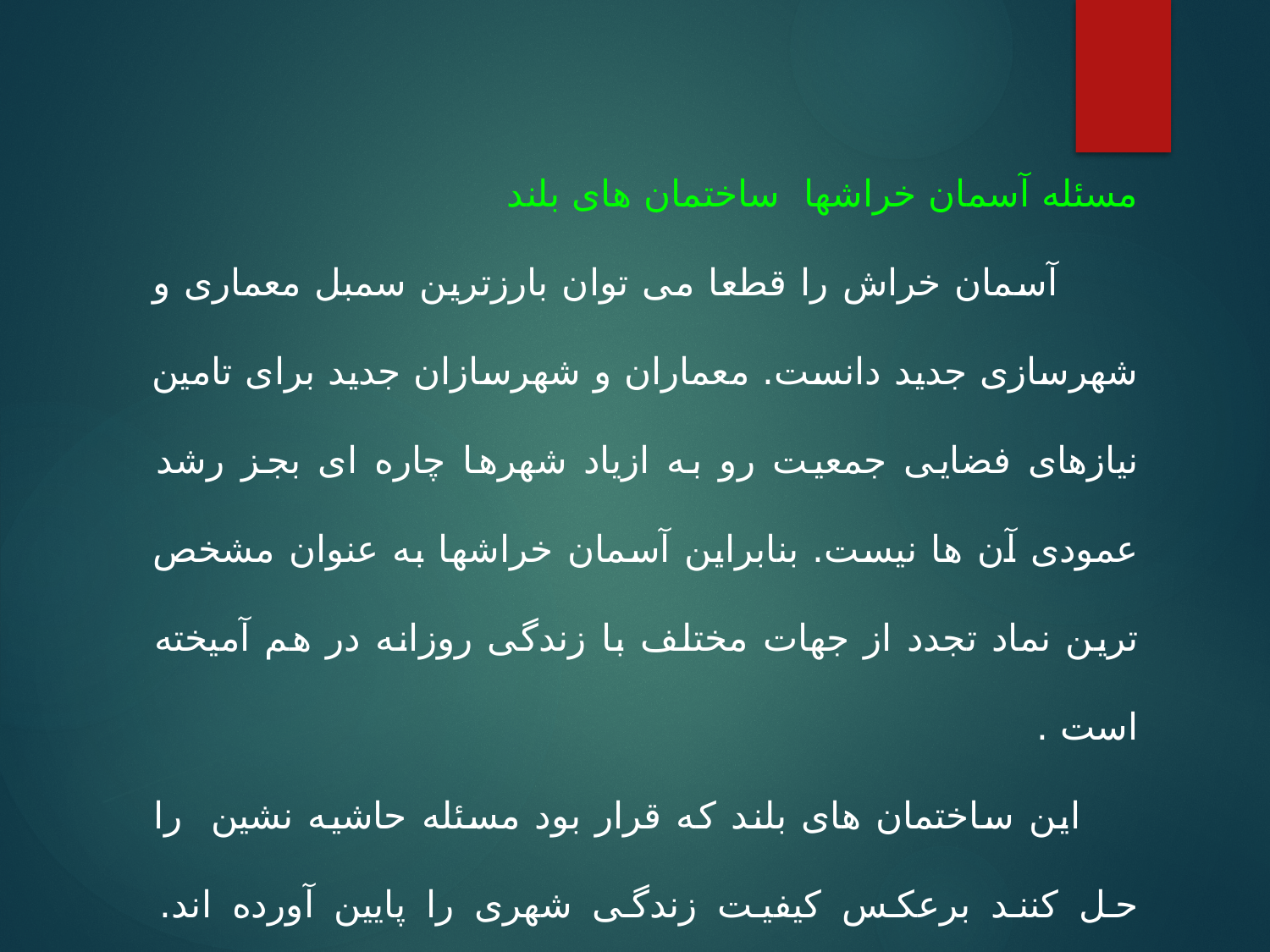

مسئله آسمان خراشها  ساختمان های بلند
      آسمان خراش را قطعا می توان بارزترین سمبل معماری و شهرسازی جدید دانست. معماران و شهرسازان جدید برای تامین نیازهای فضایی جمعیت رو به ازیاد شهرها چاره ای بجز رشد عمودی آن ها نیست. بنابراین آسمان خراشها به عنوان مشخص ترین نماد تجدد از جهات مختلف با زندگی روزانه در هم آمیخته است .
    این ساختمان های بلند که قرار بود مسئله حاشیه نشین  را حل کنند برعکس کیفیت زندگی شهری را پایین آورده اند. استفاده بیجا و بیش از حد آنچه لوکوربوزیه آن را پیلوتی می خوانددرساختمان های مسکونی واداری خود نقش مهمی در ایجاد این نابسامانی داشته است .